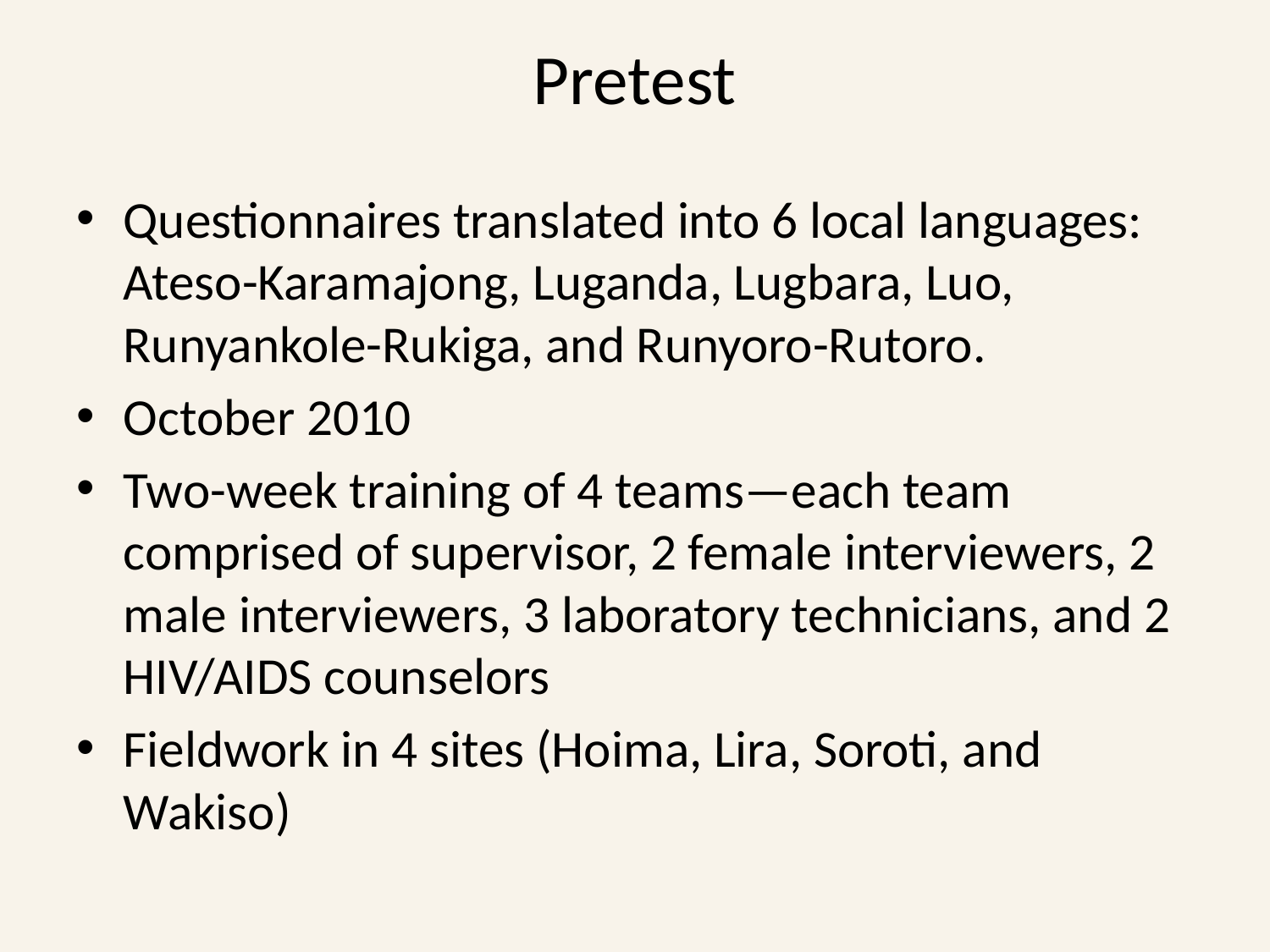

# Pretest
Questionnaires translated into 6 local languages: Ateso-Karamajong, Luganda, Lugbara, Luo, Runyankole-Rukiga, and Runyoro-Rutoro.
October 2010
Two-week training of 4 teams—each team comprised of supervisor, 2 female interviewers, 2 male interviewers, 3 laboratory technicians, and 2 HIV/AIDS counselors
Fieldwork in 4 sites (Hoima, Lira, Soroti, and Wakiso)